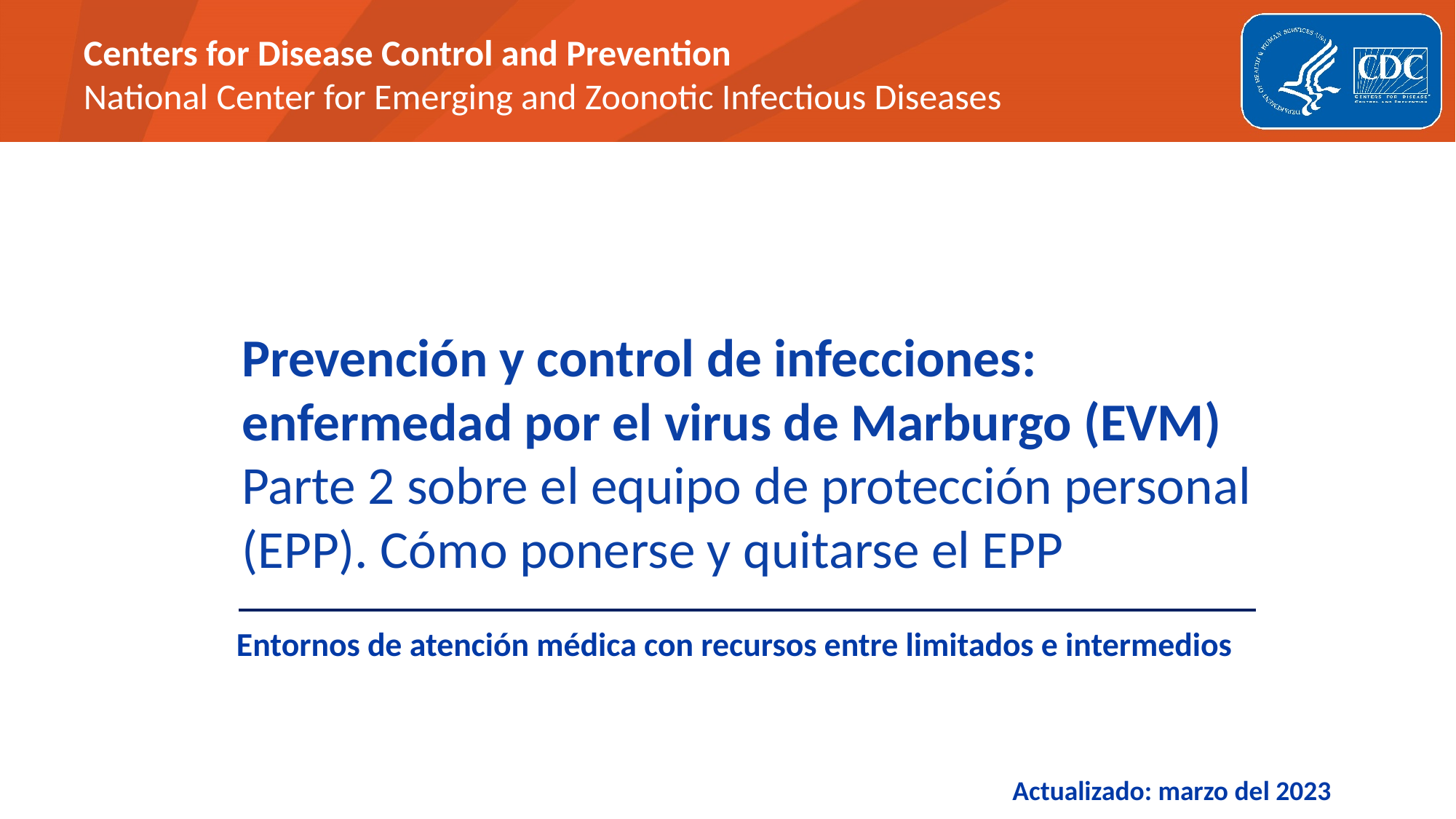

# Prevención y control de infecciones: enfermedad por el virus de Marburgo (EVM) Parte 2 sobre el equipo de protección personal (EPP). Cómo ponerse y quitarse el EPP
Entornos de atención médica con recursos entre limitados e intermedios
Actualizado: marzo del 2023